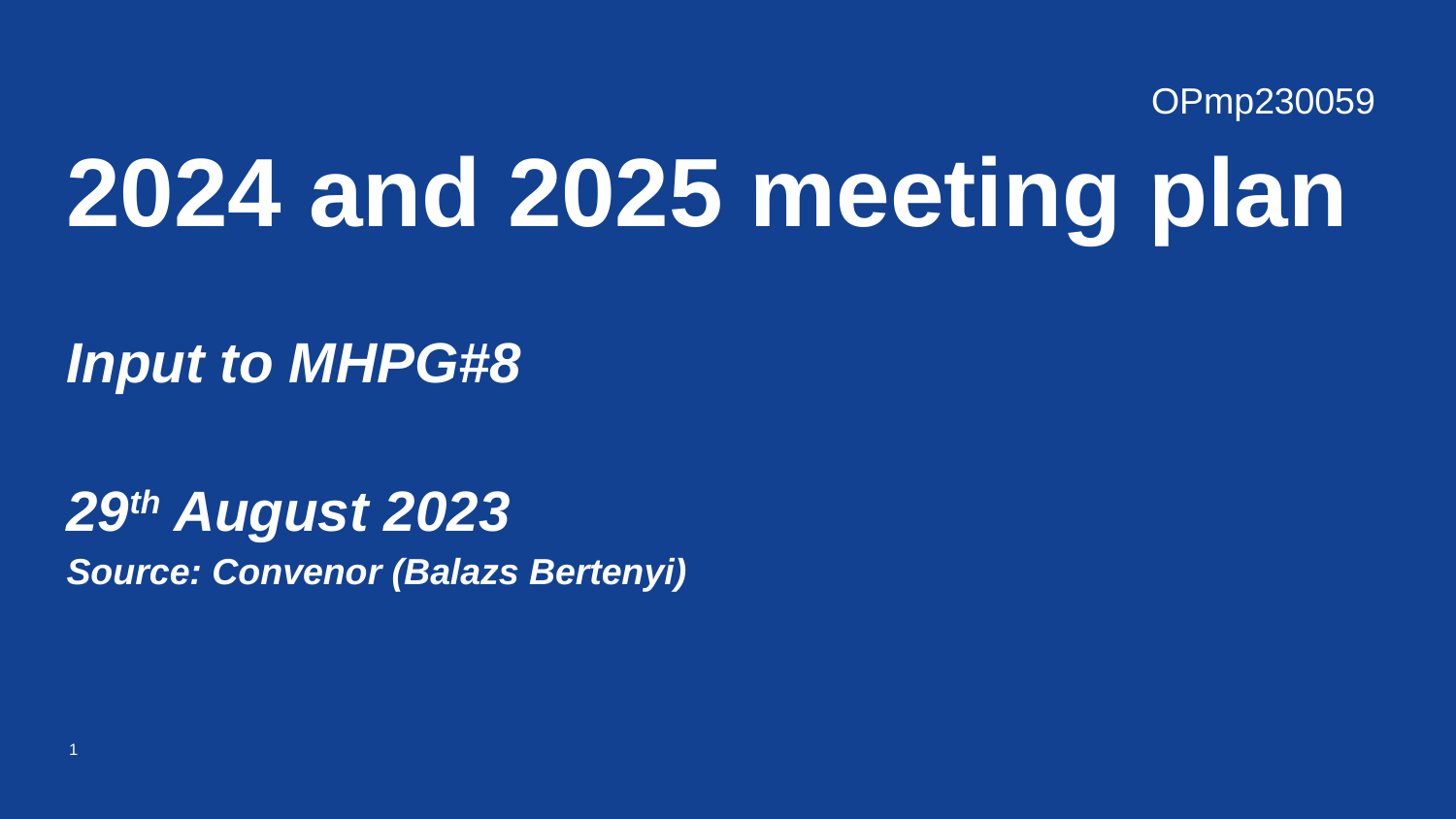

OPmp230059
2024 and 2025 meeting plan

Input to MHPG#8

29th August 2023
Source: Convenor (Balazs Bertenyi)